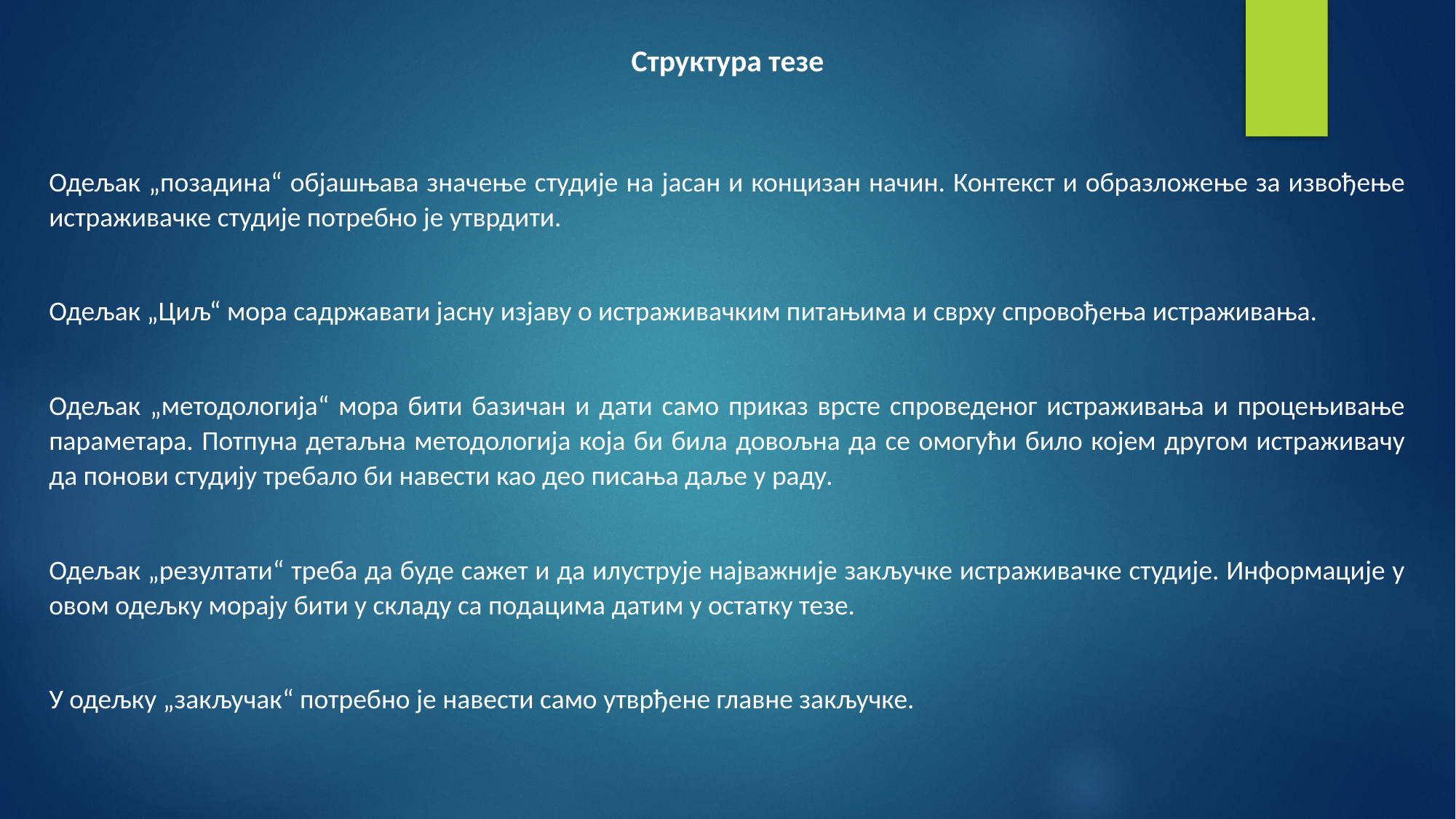

Структура тезе
Одељак „позадина“ објашњава значење студије на јасан и концизан начин. Контекст и образложење за извођење истраживачке студије потребно је утврдити.

Одељак „Циљ“ мора садржавати јасну изјаву о истраживачким питањима и сврху спровођења истраживања.

Одељак „методологија“ мора бити базичан и дати само приказ врсте спроведеног истраживања и процењивање параметара. Потпуна детаљна методологија која би била довољна да се омогући било којем другом истраживачу да понови студију требало би навести као део писања даље у раду.

Одељак „резултати“ треба да буде сажет и да илуструје најважније закључке истраживачке студије. Информације у овом одељку морају бити у складу са подацима датим у остатку тезе.

У одељку „закључак“ потребно је навести само утврђене главне закључке.